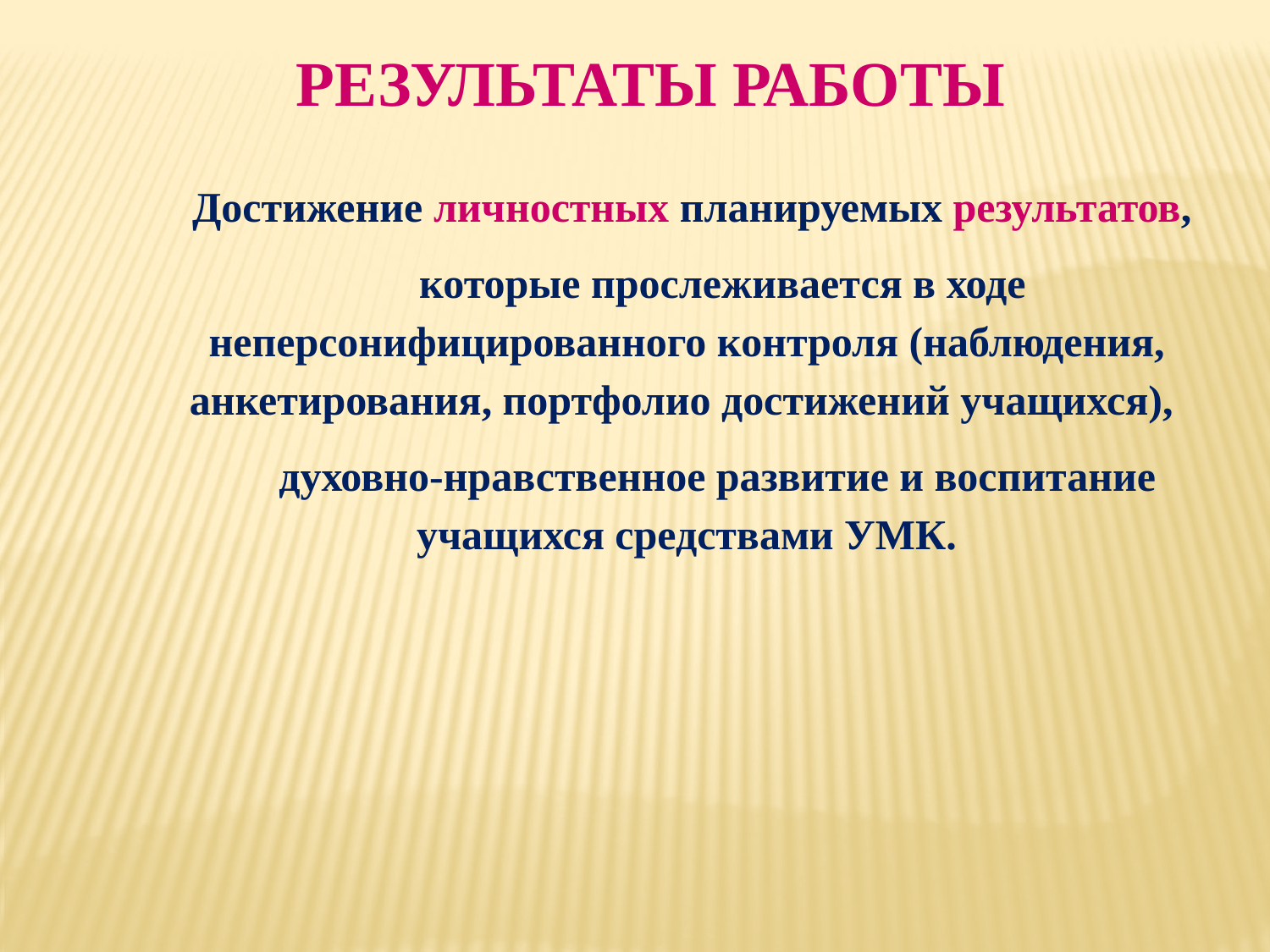

Результаты работы
Достижение личностных планируемых результатов,
 которые прослеживается в ходе неперсонифицированного контроля (наблюдения, анкетирования, портфолио достижений учащихся),
духовно-нравственное развитие и воспитание учащихся средствами УМК.